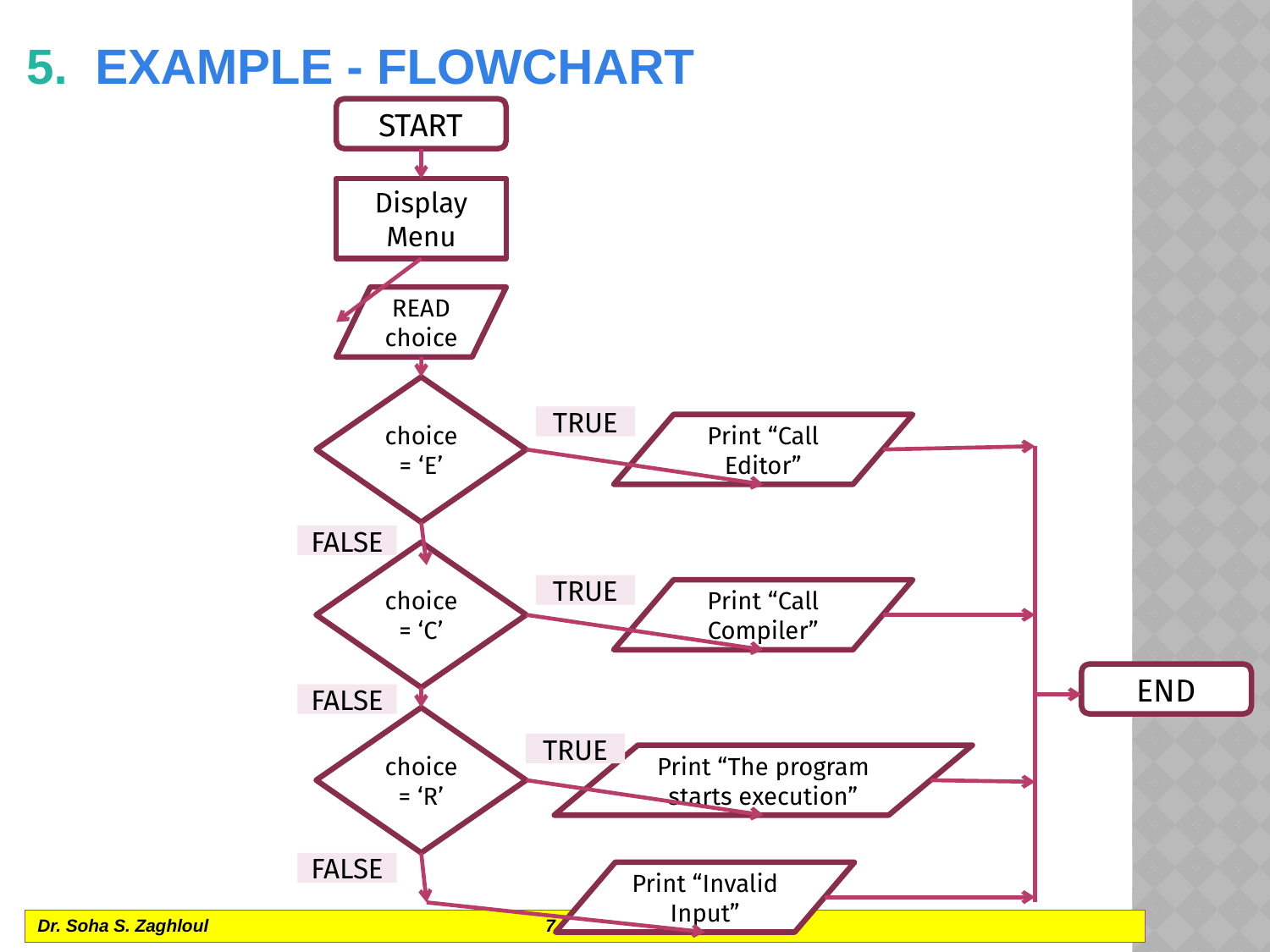

5.  example - flowchart
START
Display Menu
READ choice
choice = ‘E’
TRUE
Print “Call Editor”
FALSE
choice = ‘C’
TRUE
Print “Call Compiler”
END
FALSE
choice = ‘R’
TRUE
Print “The program starts execution”
FALSE
Print “Invalid Input”
Dr. Soha S. Zaghloul			7